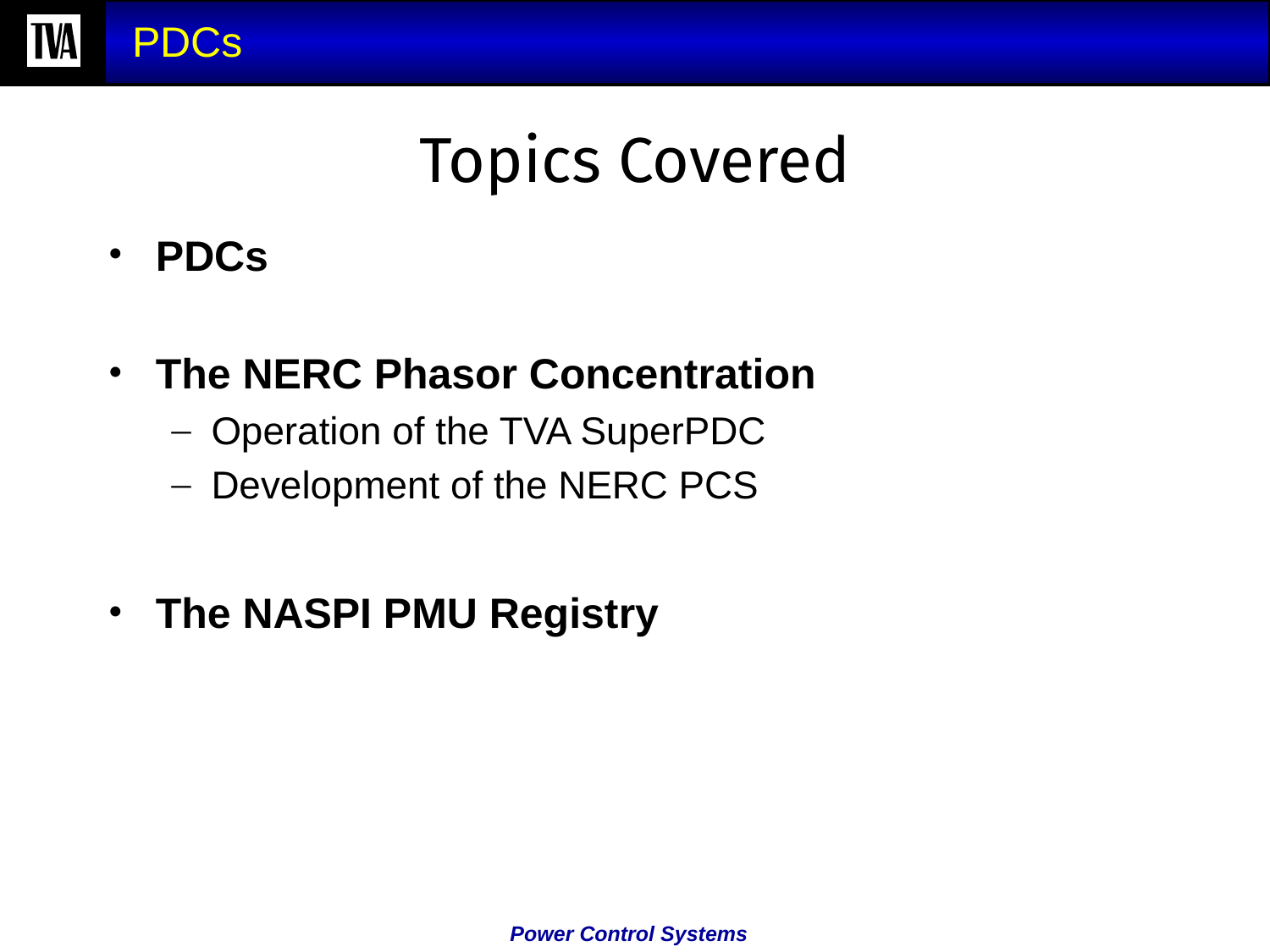

PDCs
# Topics Covered
PDCs

The NERC Phasor Concentration
Operation of the TVA SuperPDC
Development of the NERC PCS

The NASPI PMU Registry